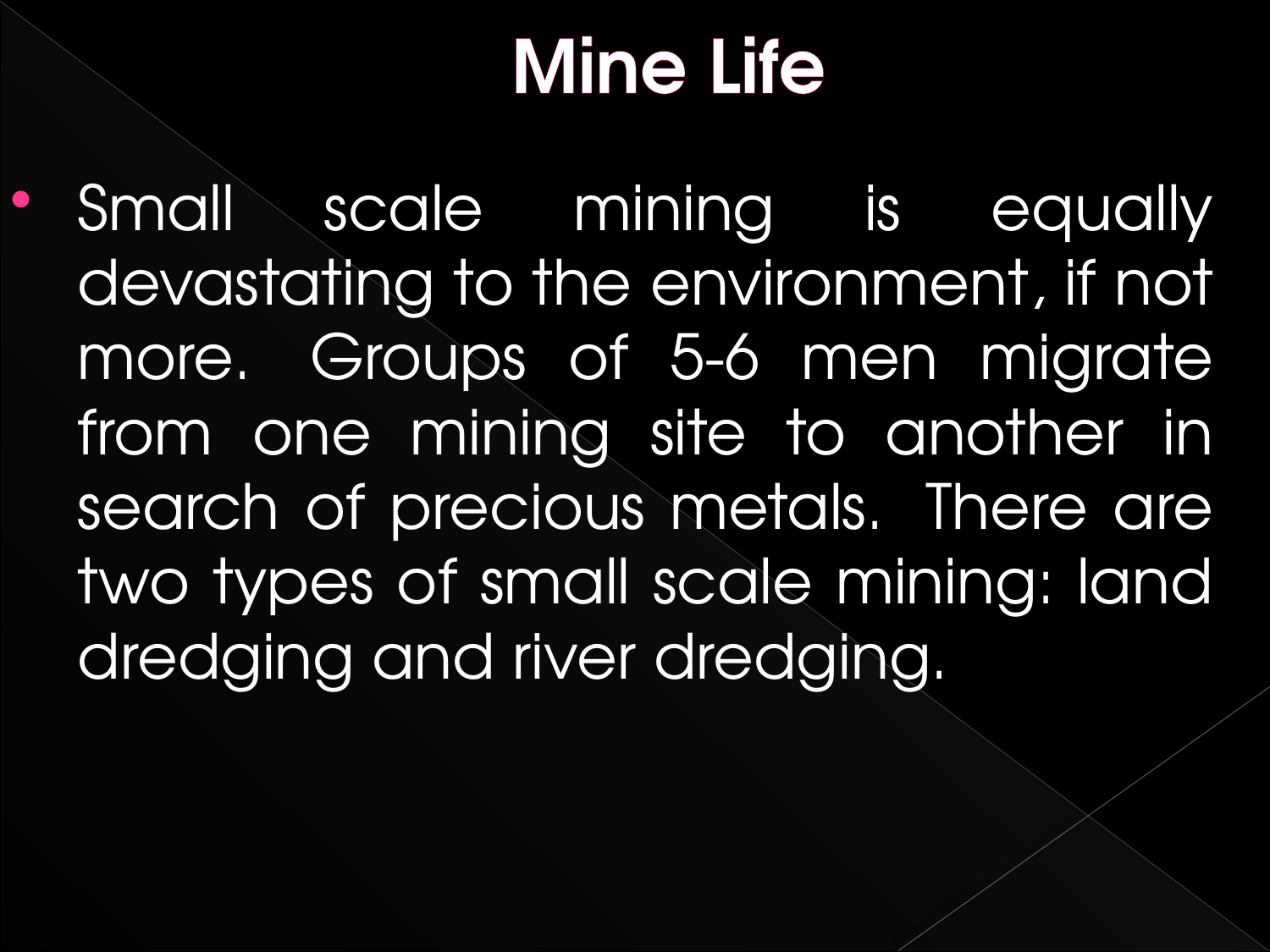

# Mine Life
Small scale mining is equally devastating to the environment, if not more.  Groups of 5-6 men migrate from one mining site to another in search of precious metals.  There are two types of small scale mining: land dredging and river dredging.